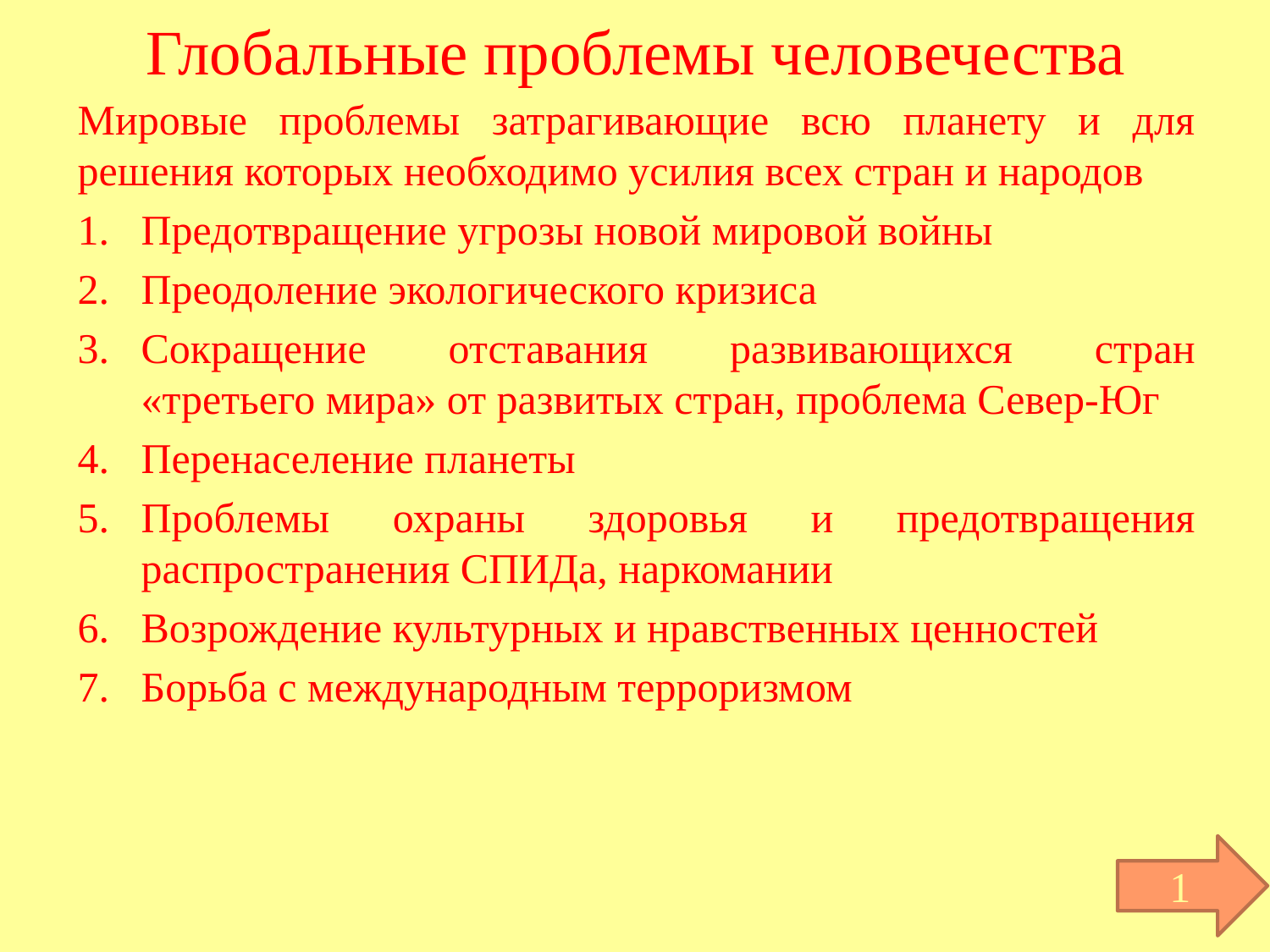

# Глобальные проблемы человечества
Мировые проблемы затрагивающие всю планету и для решения которых необходимо усилия всех стран и народов
Предотвращение угрозы новой мировой войны
Преодоление экологического кризиса
Сокращение отставания развивающихся стран
«третьего мира» от развитых стран, проблема Север-Юг
Перенаселение планеты
Проблемы охраны здоровья и предотвращения распространения СПИДа, наркомании
Возрождение культурных и нравственных ценностей
Борьба с международным терроризмом

1